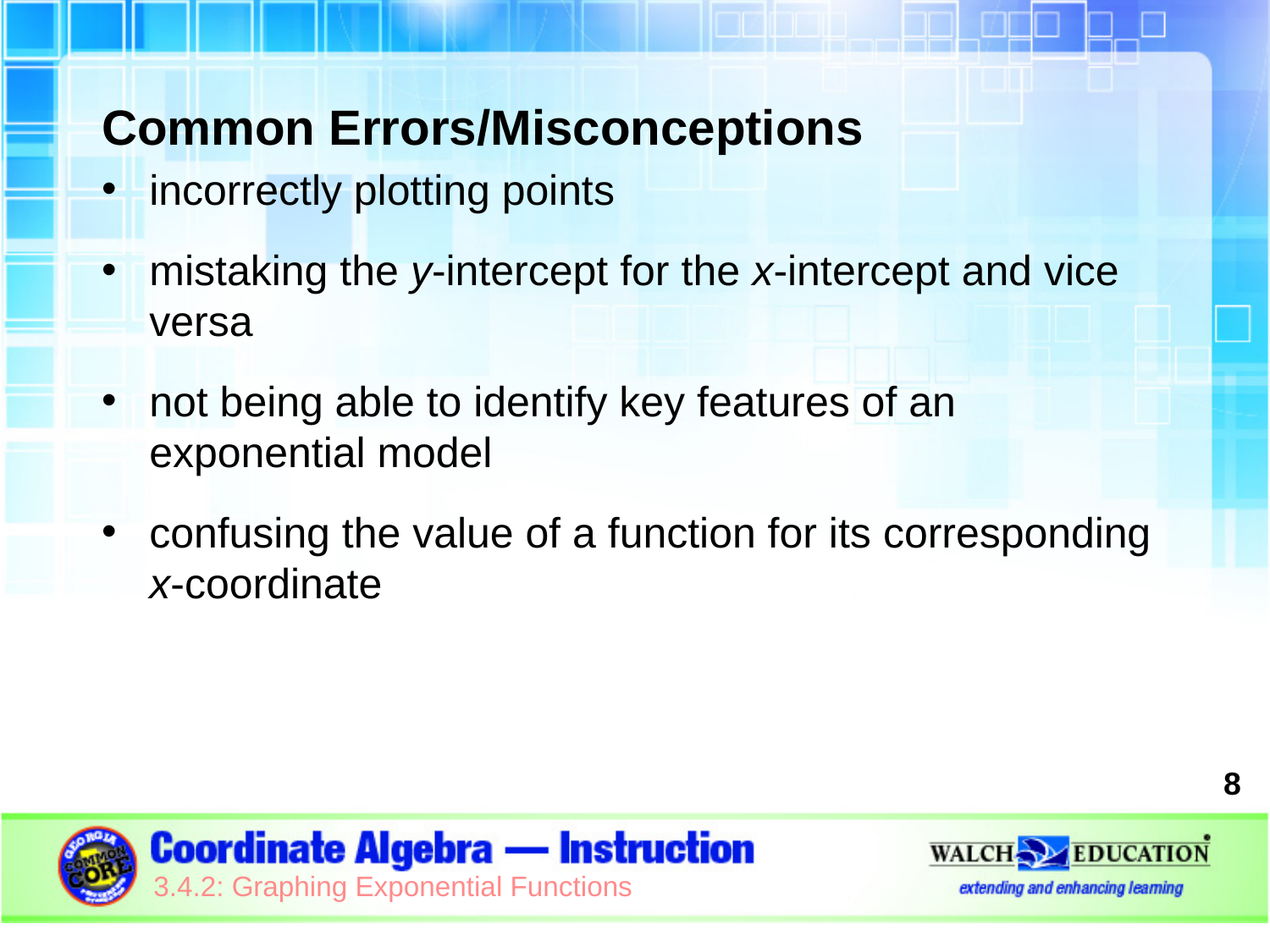

Common Errors/Misconceptions
incorrectly plotting points
mistaking the y-intercept for the x-intercept and vice versa
not being able to identify key features of an exponential model
confusing the value of a function for its corresponding x-coordinate
8
3.4.2: Graphing Exponential Functions